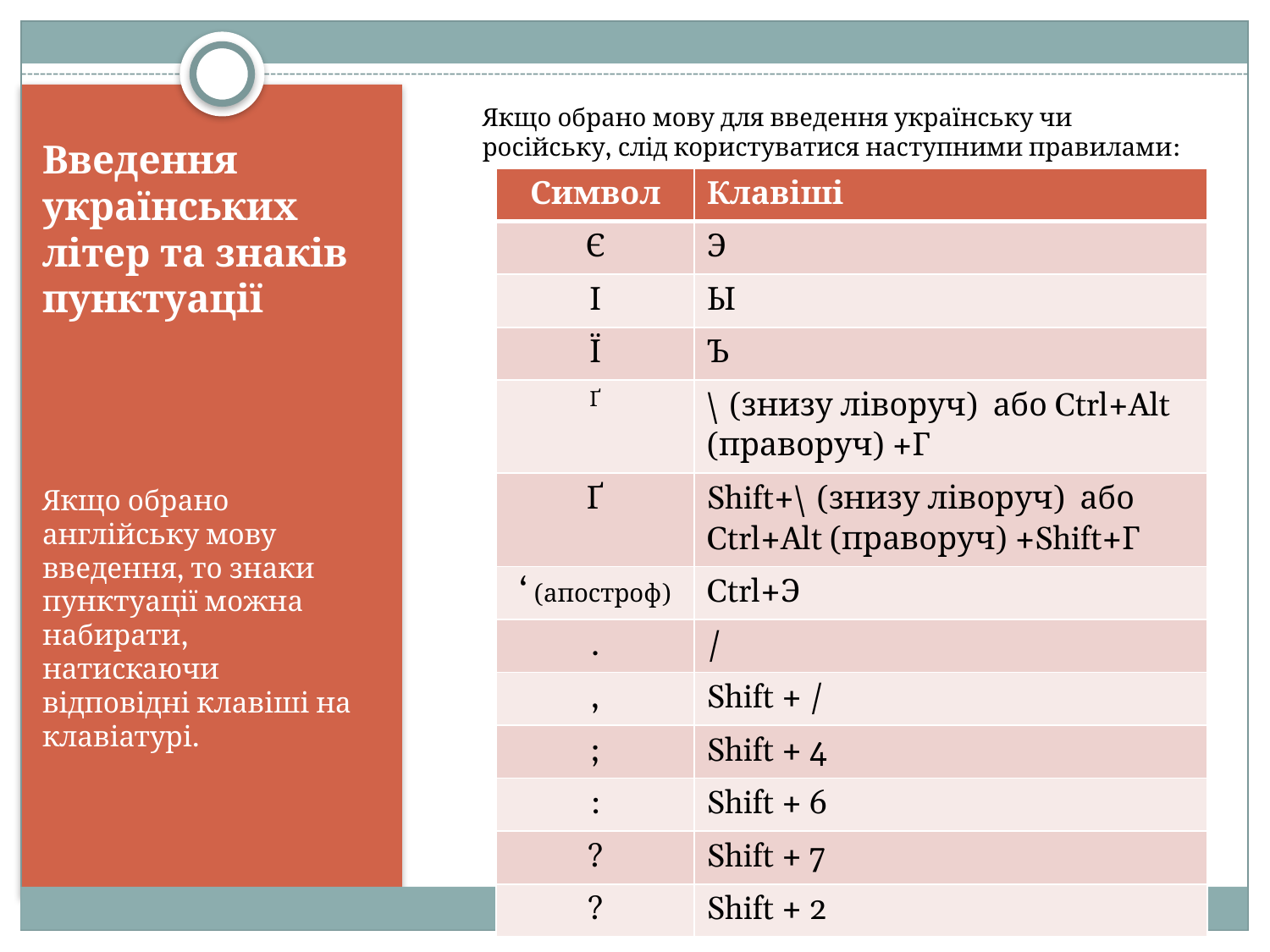

Якщо обрано мову для введення українську чи російську, слід користуватися наступними правилами:
# Введення українських літер та знаків пунктуації
| Символ | Клавіші |
| --- | --- |
| Є | Э |
| І | Ы |
| Ї | Ъ |
| Ґ | \ (знизу ліворуч) або Ctrl+Alt (праворуч) +Г |
| Ґ | Shift+\ (знизу ліворуч) або Ctrl+Alt (праворуч) +Shift+Г |
| ‘ (апостроф) | Ctrl+Э |
| . | / |
| , | Shift + / |
| ; | Shift + 4 |
| : | Shift + 6 |
| ? | Shift + 7 |
| ? | Shift + 2 |
Якщо обрано англійську мову введення, то знаки пунктуації можна набирати, натискаючи відповідні клавіші на клавіатурі.